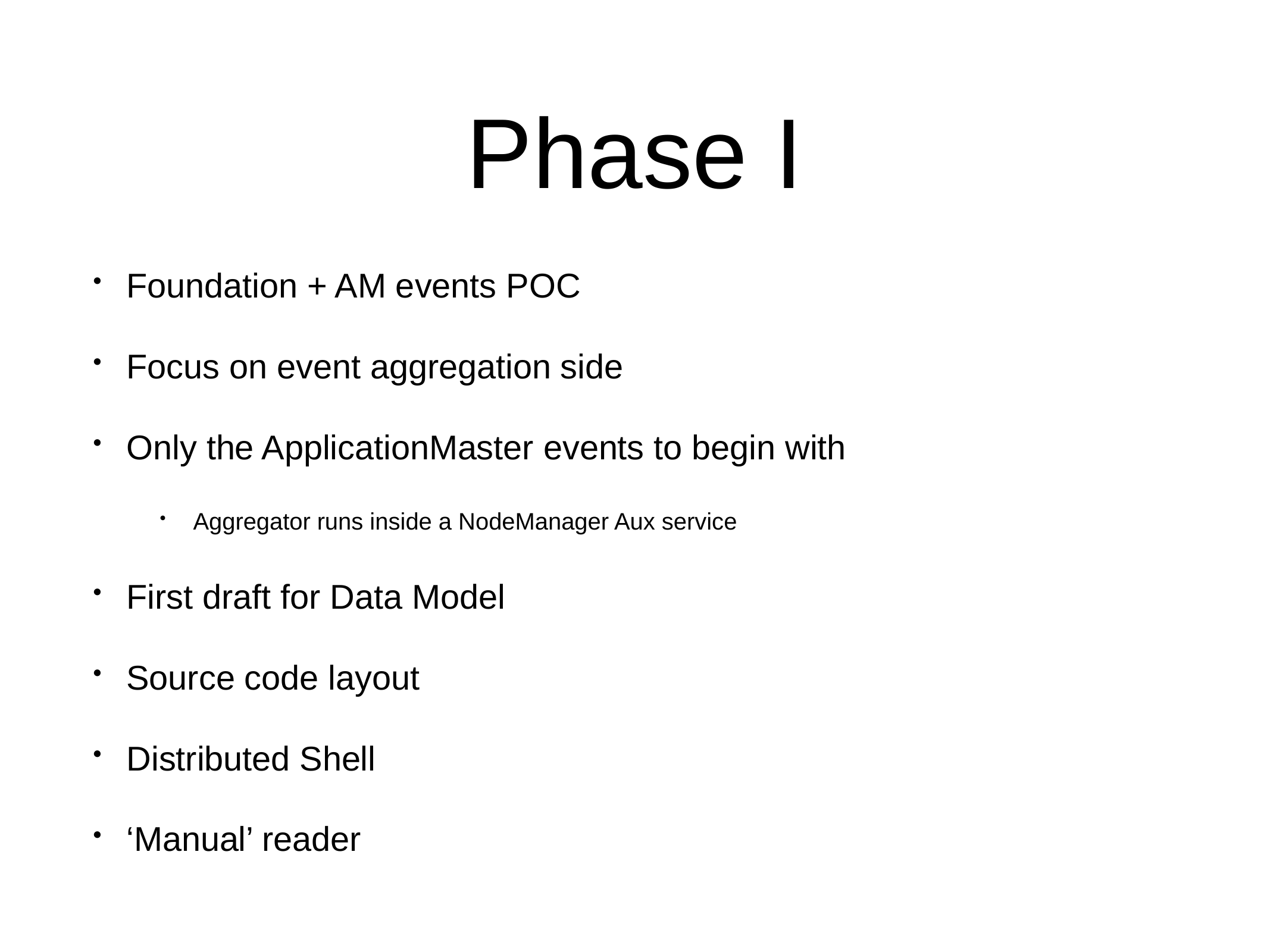

# Phase I
Foundation + AM events POC
Focus on event aggregation side
Only the ApplicationMaster events to begin with
Aggregator runs inside a NodeManager Aux service
First draft for Data Model
Source code layout
Distributed Shell
‘Manual’ reader